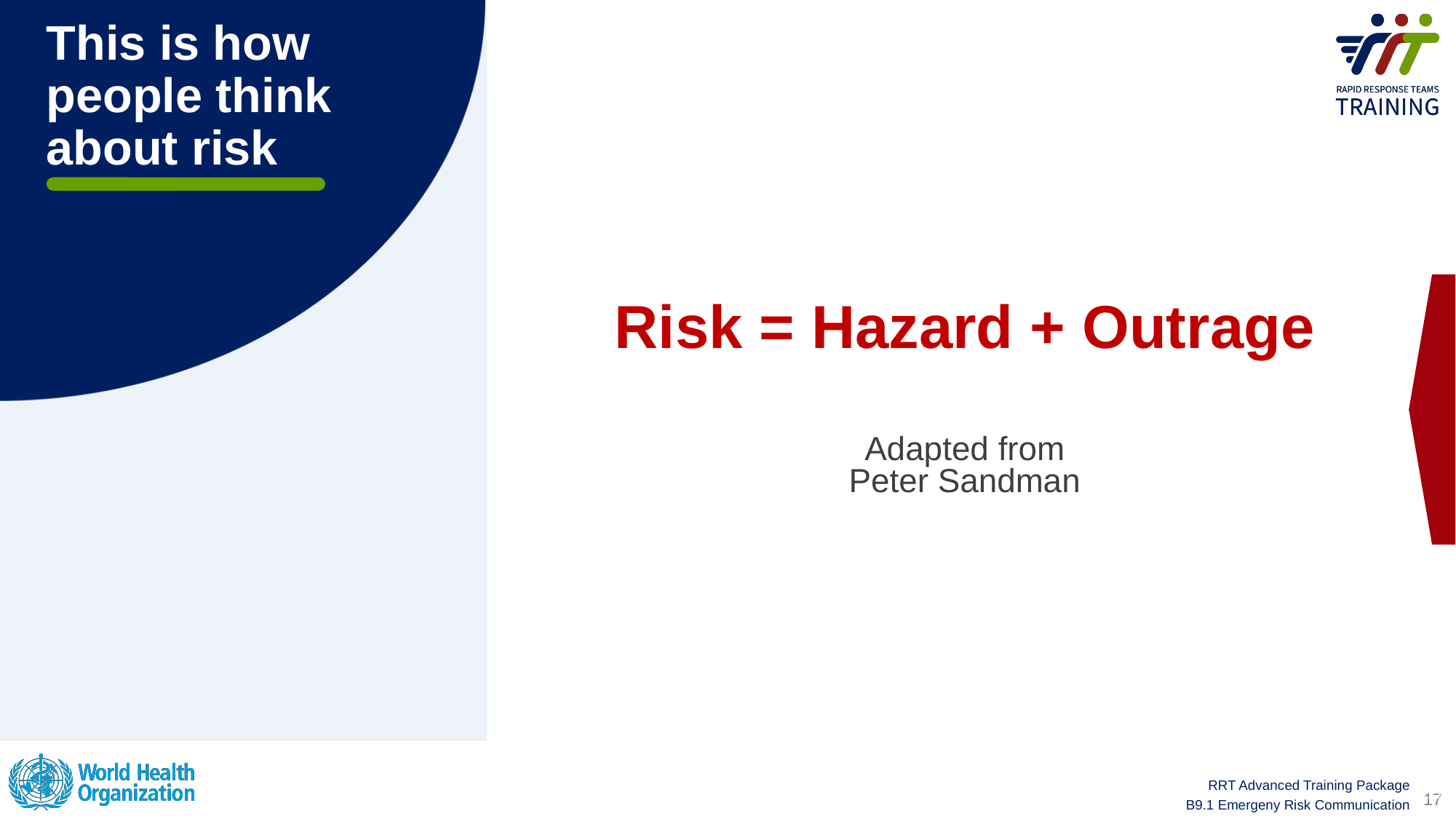

This is how people think about risk
Risk = Hazard + Outrage
Adapted from Peter Sandman
17